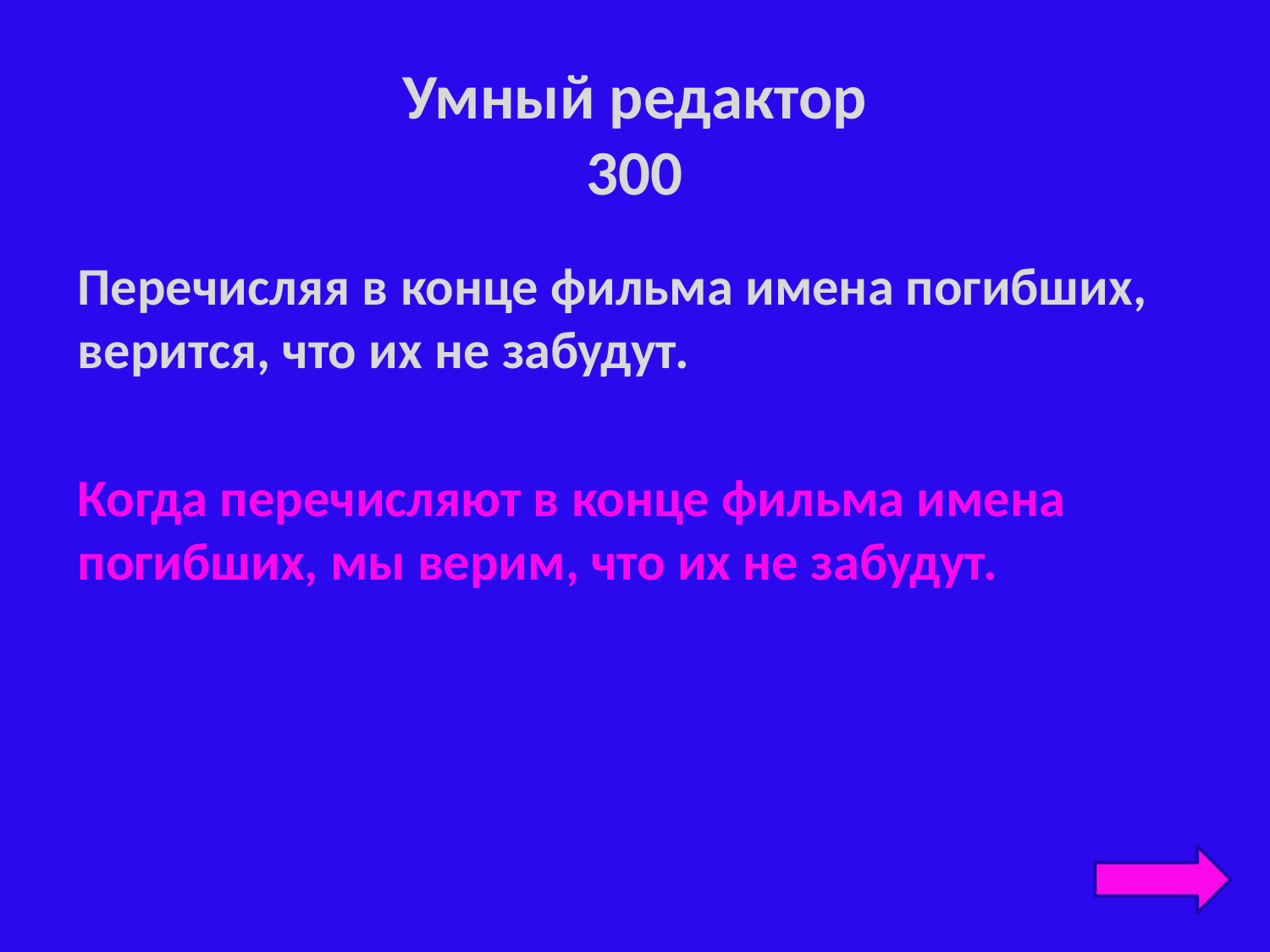

# Умный редактор 300
Перечисляя в конце фильма имена погибших, верится, что их не забудут.

Когда перечисляют в конце фильма имена погибших, мы верим, что их не забудут.